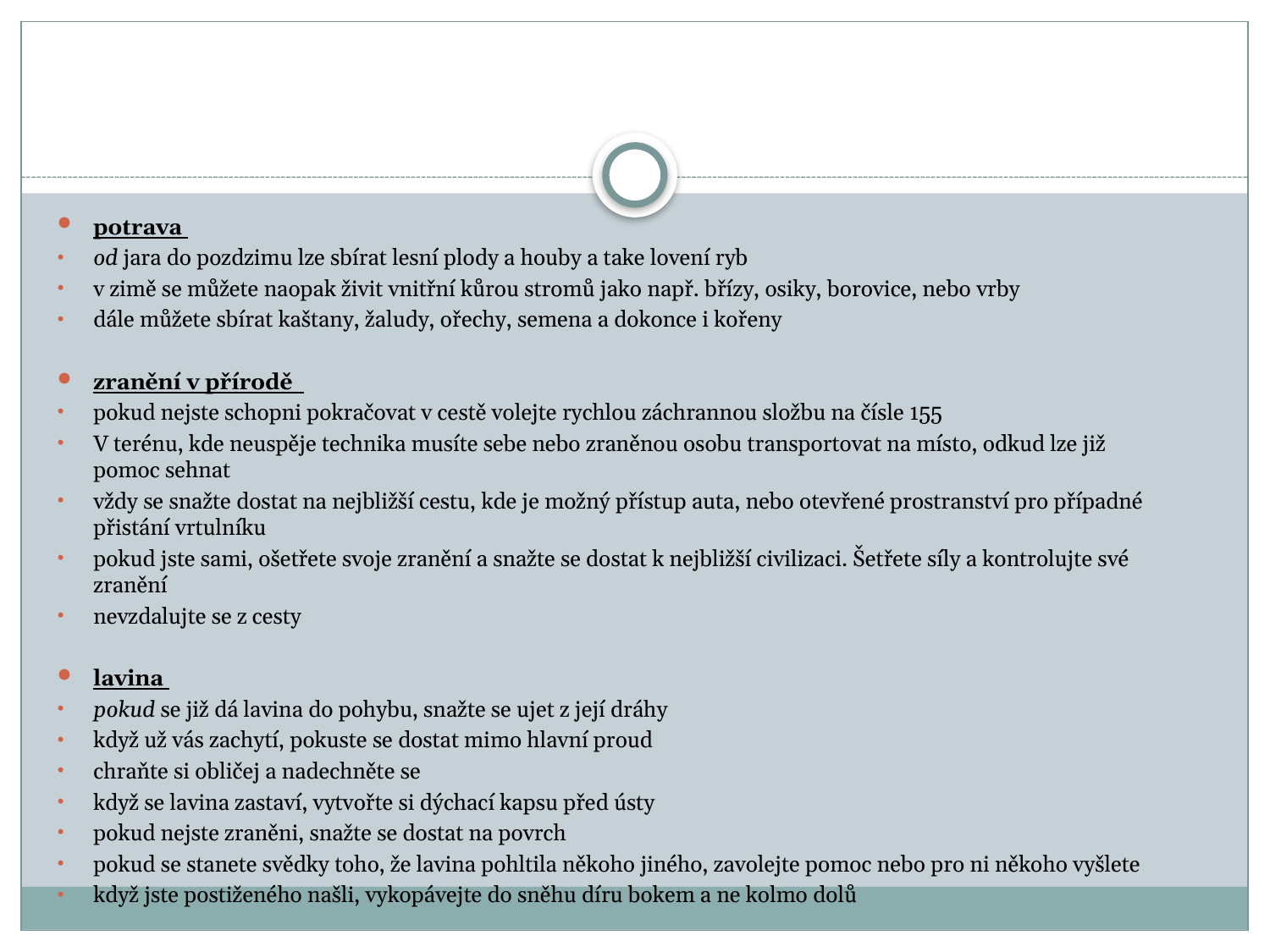

potrava
od jara do pozdzimu lze sbírat lesní plody a houby a take lovení ryb
v zimě se můžete naopak živit vnitřní kůrou stromů jako např. břízy, osiky, borovice, nebo vrby
dále můžete sbírat kaštany, žaludy, ořechy, semena a dokonce i kořeny

zranění v přírodě
pokud nejste schopni pokračovat v cestě volejte rychlou záchrannou složbu na čísle 155
V terénu, kde neuspěje technika musíte sebe nebo zraněnou osobu transportovat na místo, odkud lze již pomoc sehnat
vždy se snažte dostat na nejbližší cestu, kde je možný přístup auta, nebo otevřené prostranství pro případné přistání vrtulníku
pokud jste sami, ošetřete svoje zranění a snažte se dostat k nejbližší civilizaci. Šetřete síly a kontrolujte své zranění
nevzdalujte se z cesty

lavina
pokud se již dá lavina do pohybu, snažte se ujet z její dráhy
když už vás zachytí, pokuste se dostat mimo hlavní proud
chraňte si obličej a nadechněte se
když se lavina zastaví, vytvořte si dýchací kapsu před ústy
pokud nejste zraněni, snažte se dostat na povrch
pokud se stanete svědky toho, že lavina pohltila někoho jiného, zavolejte pomoc nebo pro ni někoho vyšlete
když jste postiženého našli, vykopávejte do sněhu díru bokem a ne kolmo dolů